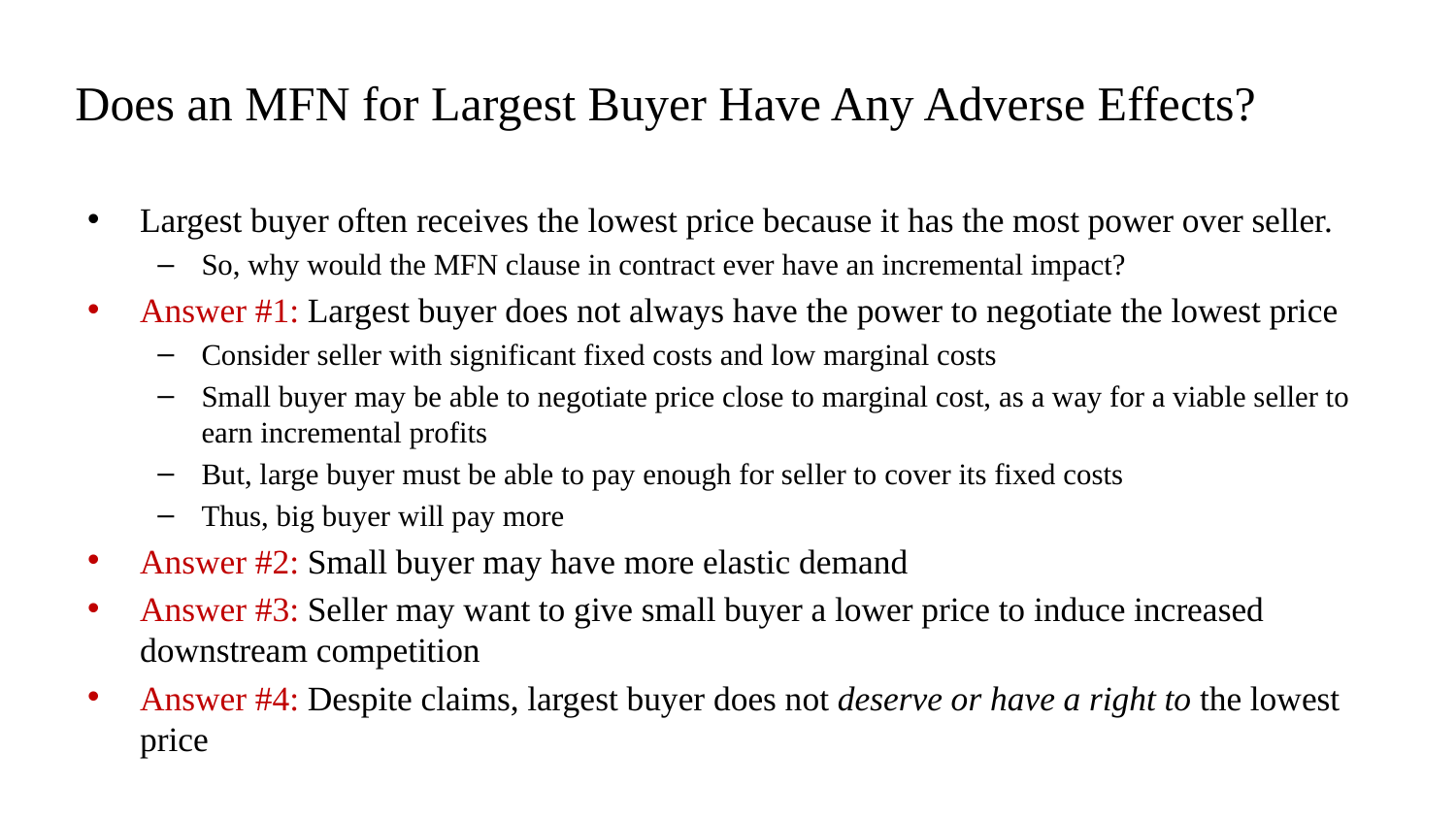

# Does an MFN for Largest Buyer Have Any Adverse Effects?
Largest buyer often receives the lowest price because it has the most power over seller.
So, why would the MFN clause in contract ever have an incremental impact?
Answer #1: Largest buyer does not always have the power to negotiate the lowest price
Consider seller with significant fixed costs and low marginal costs
Small buyer may be able to negotiate price close to marginal cost, as a way for a viable seller to earn incremental profits
But, large buyer must be able to pay enough for seller to cover its fixed costs
Thus, big buyer will pay more
Answer #2: Small buyer may have more elastic demand
Answer #3: Seller may want to give small buyer a lower price to induce increased downstream competition
Answer #4: Despite claims, largest buyer does not deserve or have a right to the lowest price